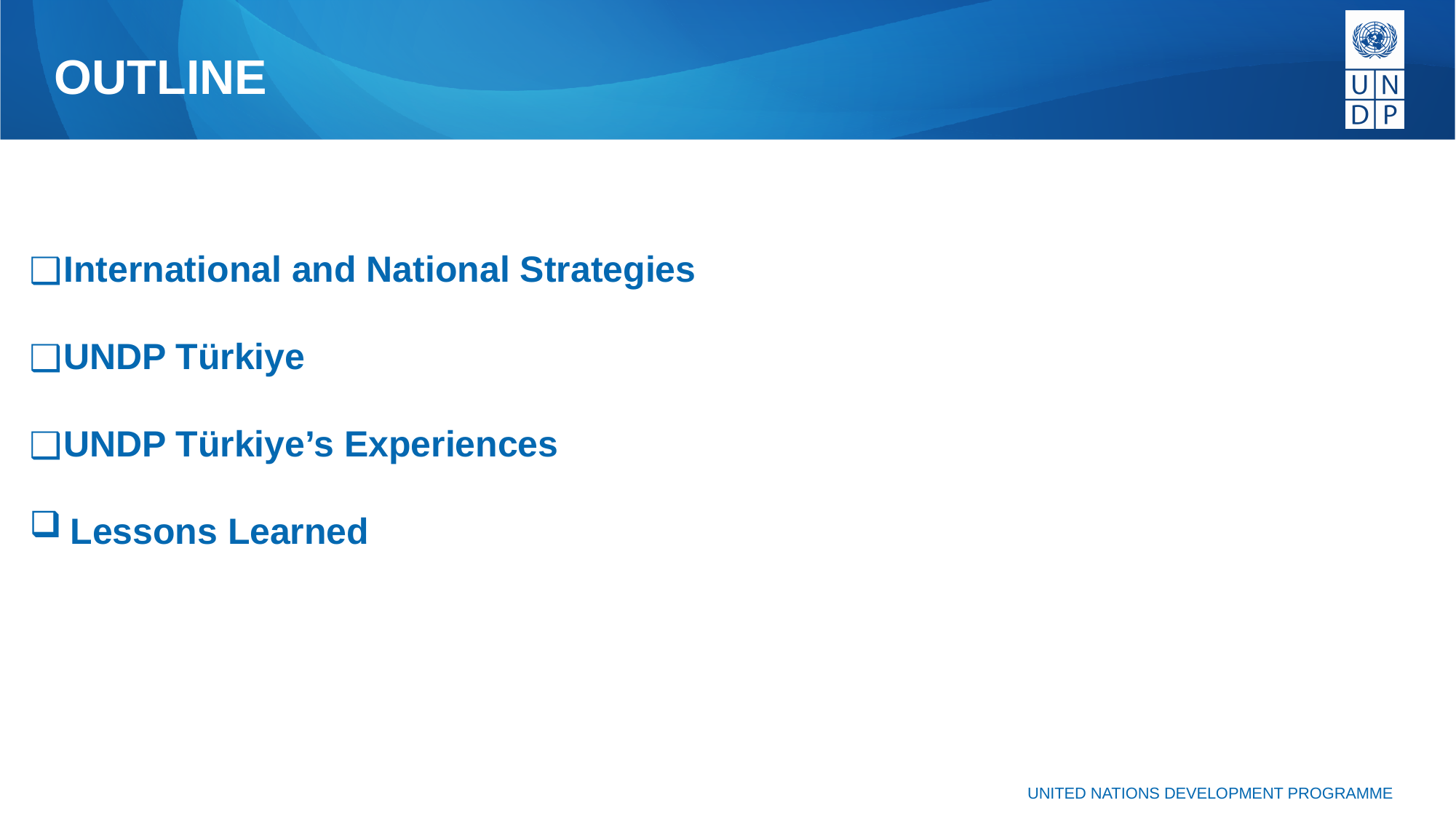

# OUTLINE

International and National Strategies

UNDP Türkiye

UNDP Türkiye’s Experiences

Lessons Learned